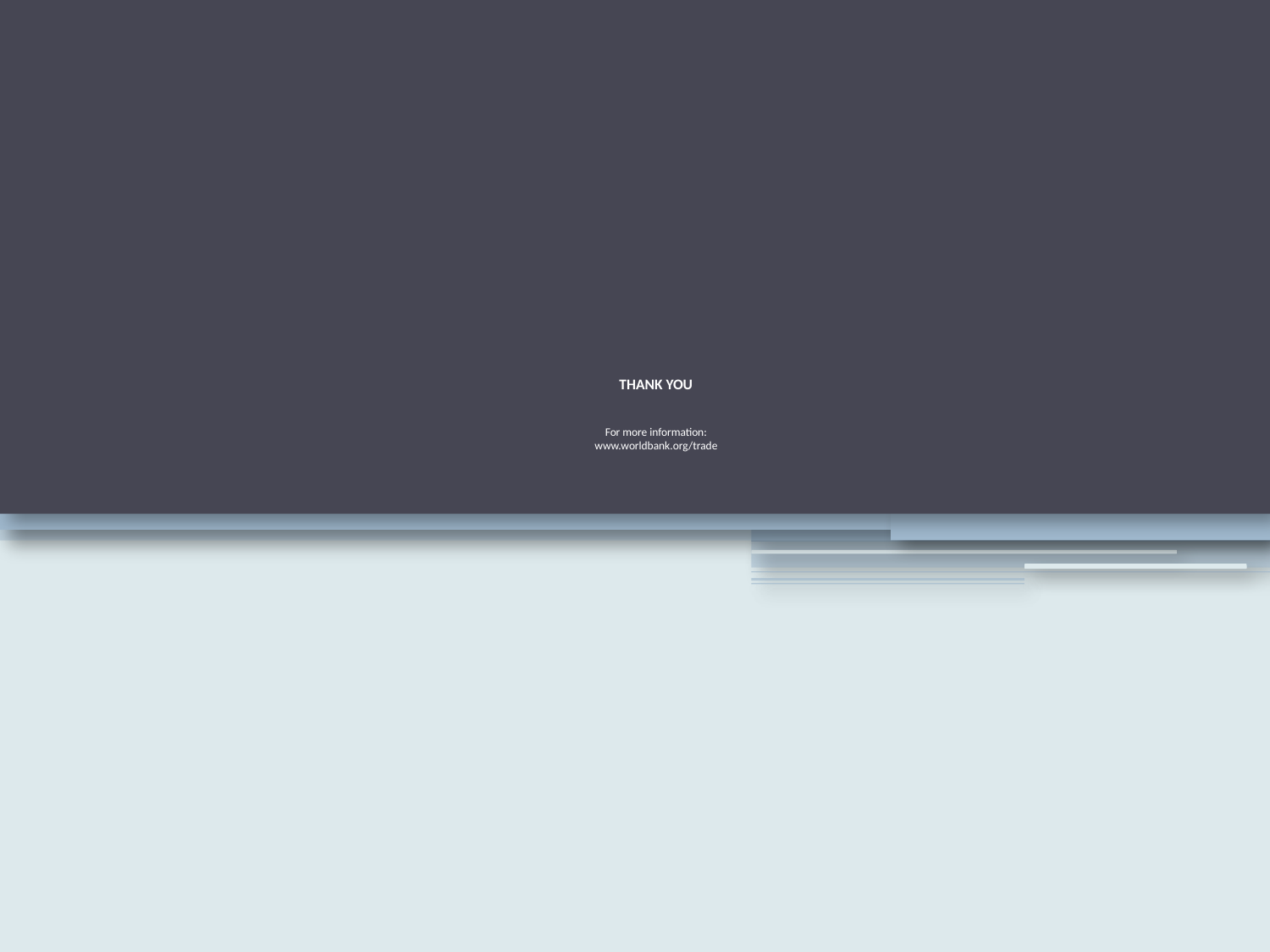

# THANK YOU For more information: www.worldbank.org/trade